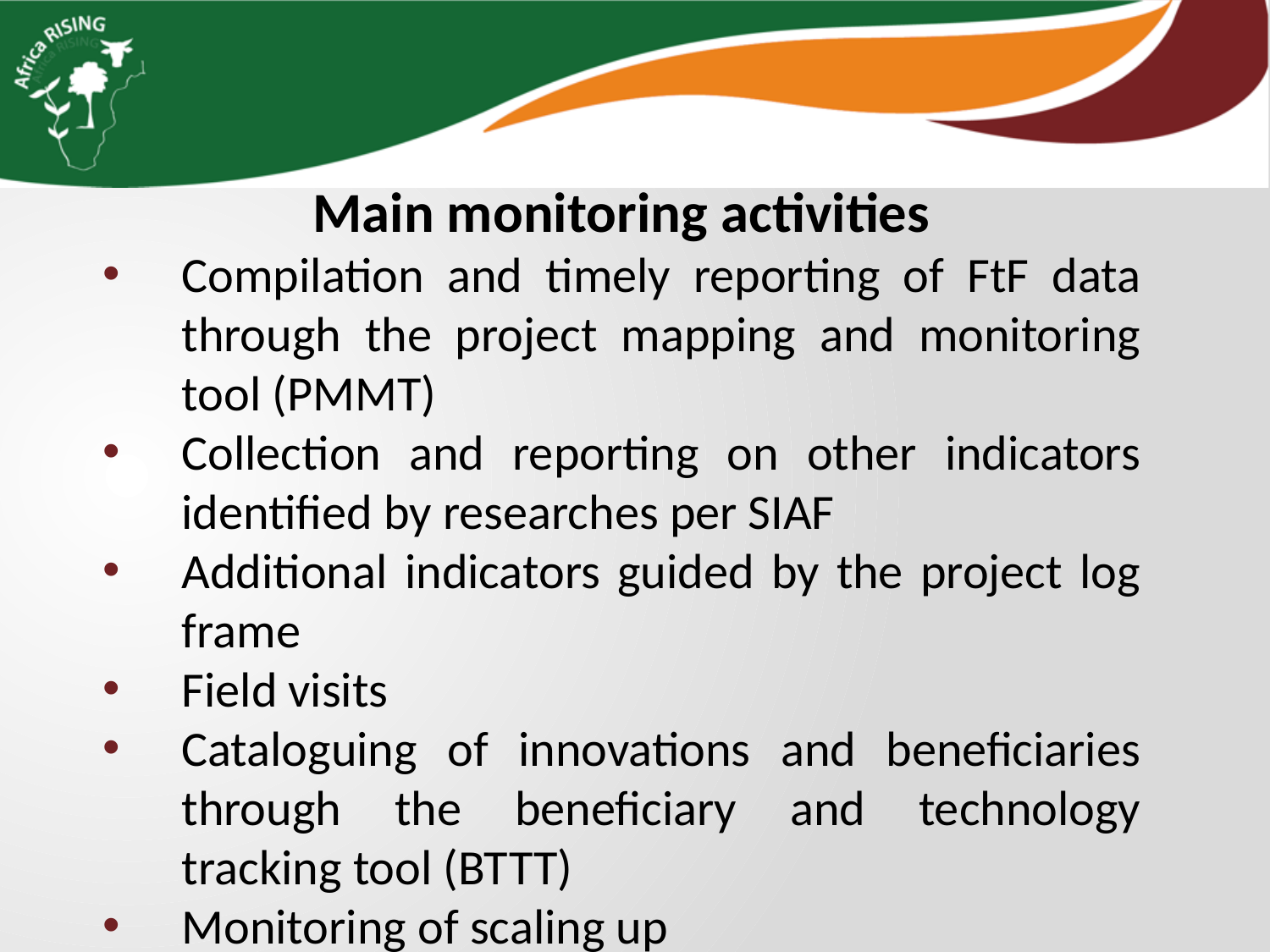

Main monitoring activities
Compilation and timely reporting of FtF data through the project mapping and monitoring tool (PMMT)
Collection and reporting on other indicators identified by researches per SIAF
Additional indicators guided by the project log frame
Field visits
Cataloguing of innovations and beneficiaries through the beneficiary and technology tracking tool (BTTT)
Monitoring of scaling up